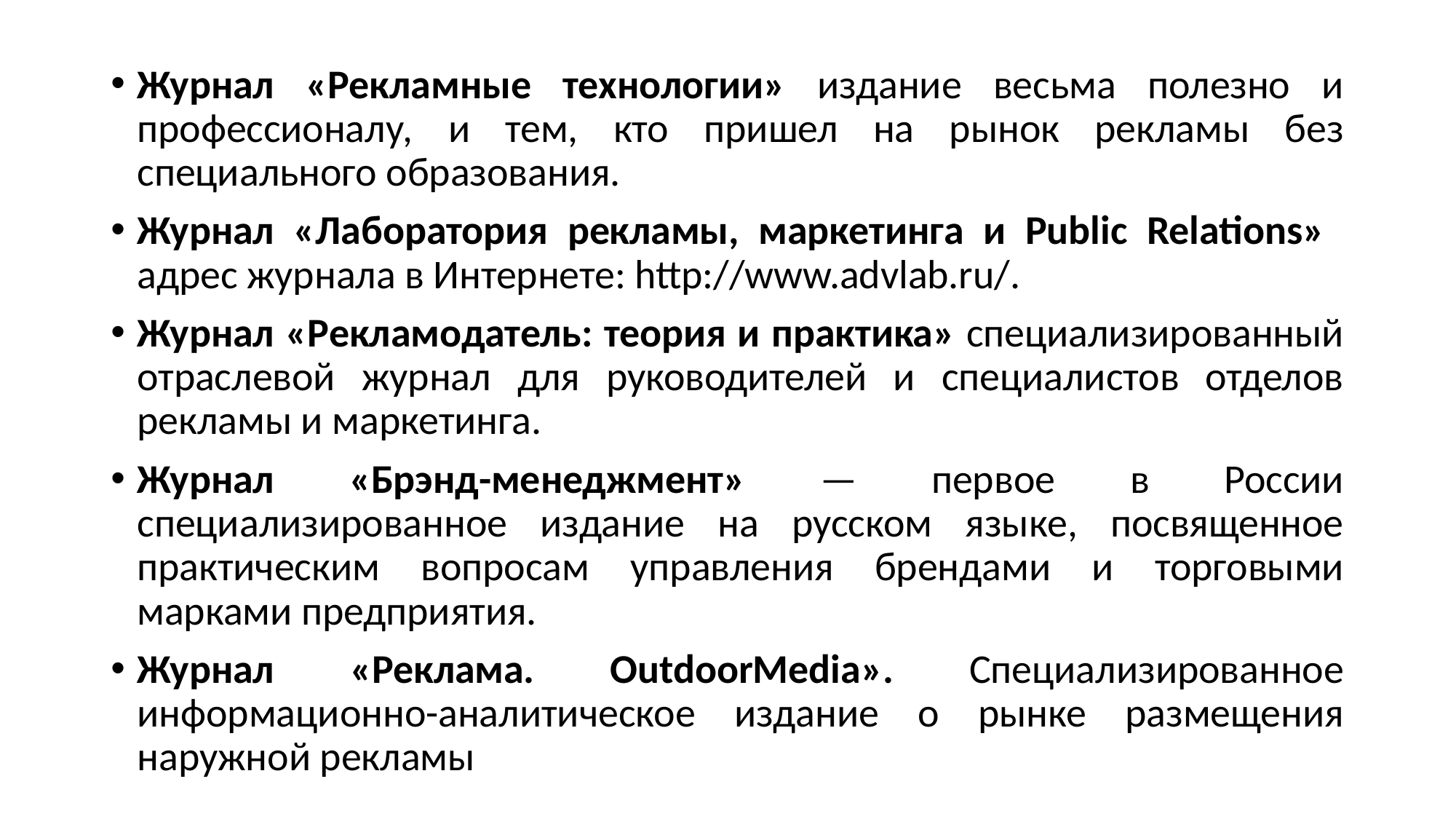

Журнал «Рекламные технологии» издание весьма полезно и профессионалу, и тем, кто пришел на рынок рекламы без специального образования.
Журнал «Лаборатория рекламы, маркетинга и Public Relations»  адрес журнала в Интернете: http://www.advlab.ru/.
Журнал «Рекламодатель: теория и практика» специализированный отраслевой журнал для руководителей и специалистов отделов рекламы и маркетинга.
Журнал «Брэнд-менеджмент» — первое в России специализированное издание на русском языке, посвященное практическим вопросам управления брендами и торговыми марками предприятия.
Журнал «Реклама. OutdoorMedia». Специализированное информационно-аналитическое издание о рынке размещения наружной рекламы